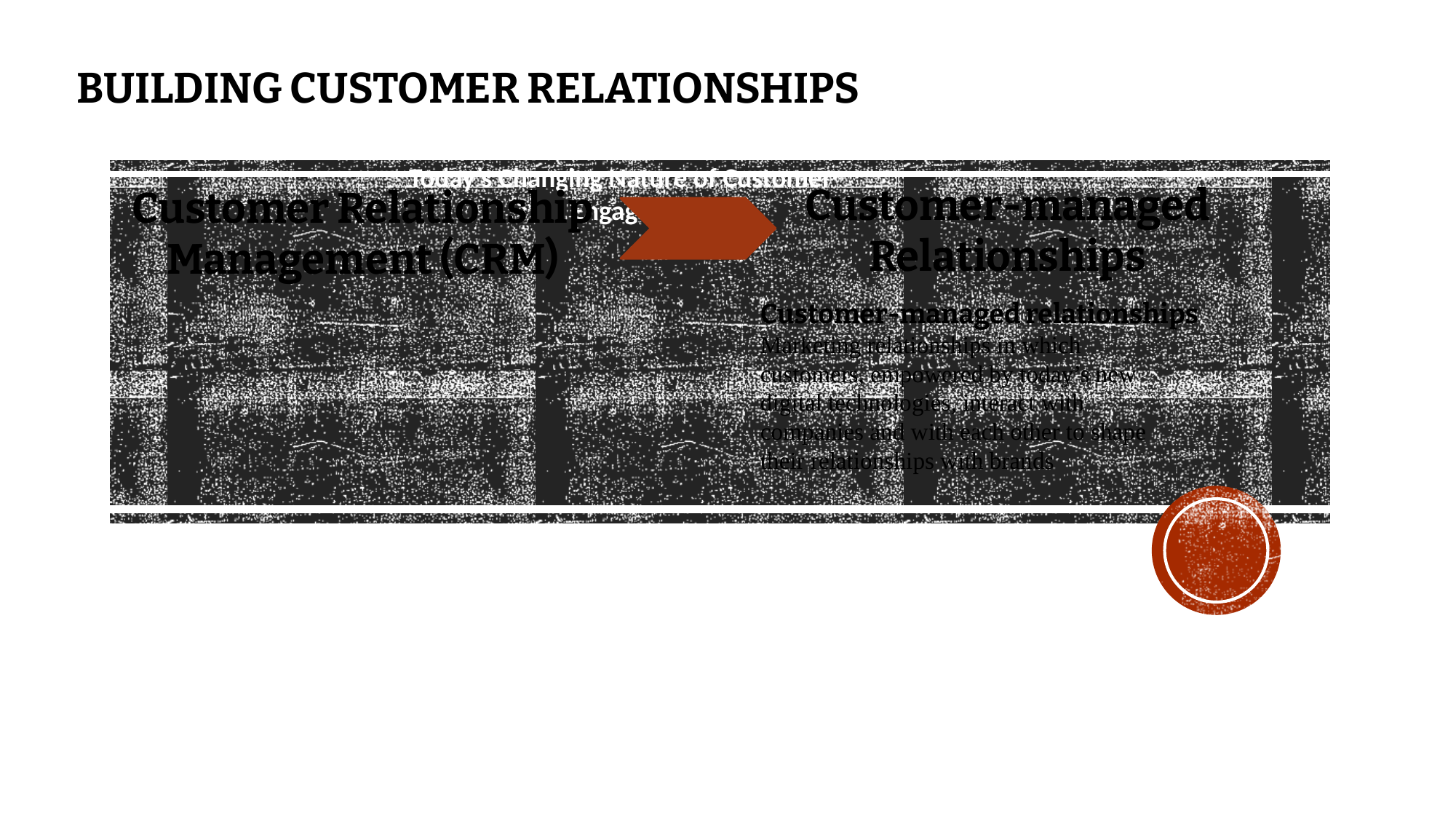

# Building Customer Relationships
Today’s Changing Nature of Customer Engagement

Customer-managed Relationships
Customer Relationship Management (CRM)

Customer-managed relationships
Marketing relationships in which
customers, empowered by today’s new
digital technologies, interact with
companies and with each other to shape
their relationships with brands